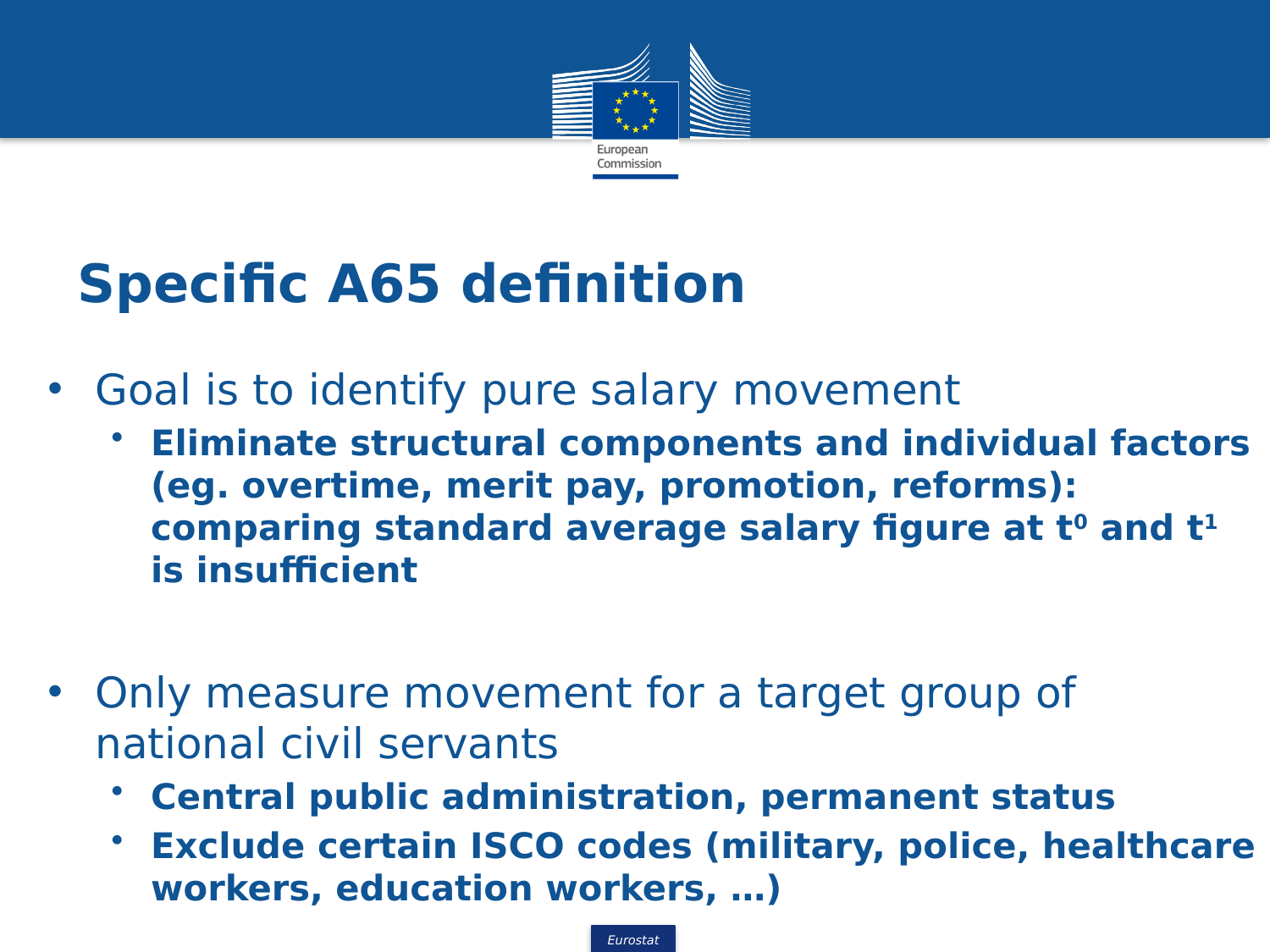

# Specific A65 definition
Goal is to identify pure salary movement
Eliminate structural components and individual factors (eg. overtime, merit pay, promotion, reforms): comparing standard average salary figure at t0 and t1 is insufficient

Only measure movement for a target group of national civil servants
Central public administration, permanent status
Exclude certain ISCO codes (military, police, healthcare workers, education workers, …)